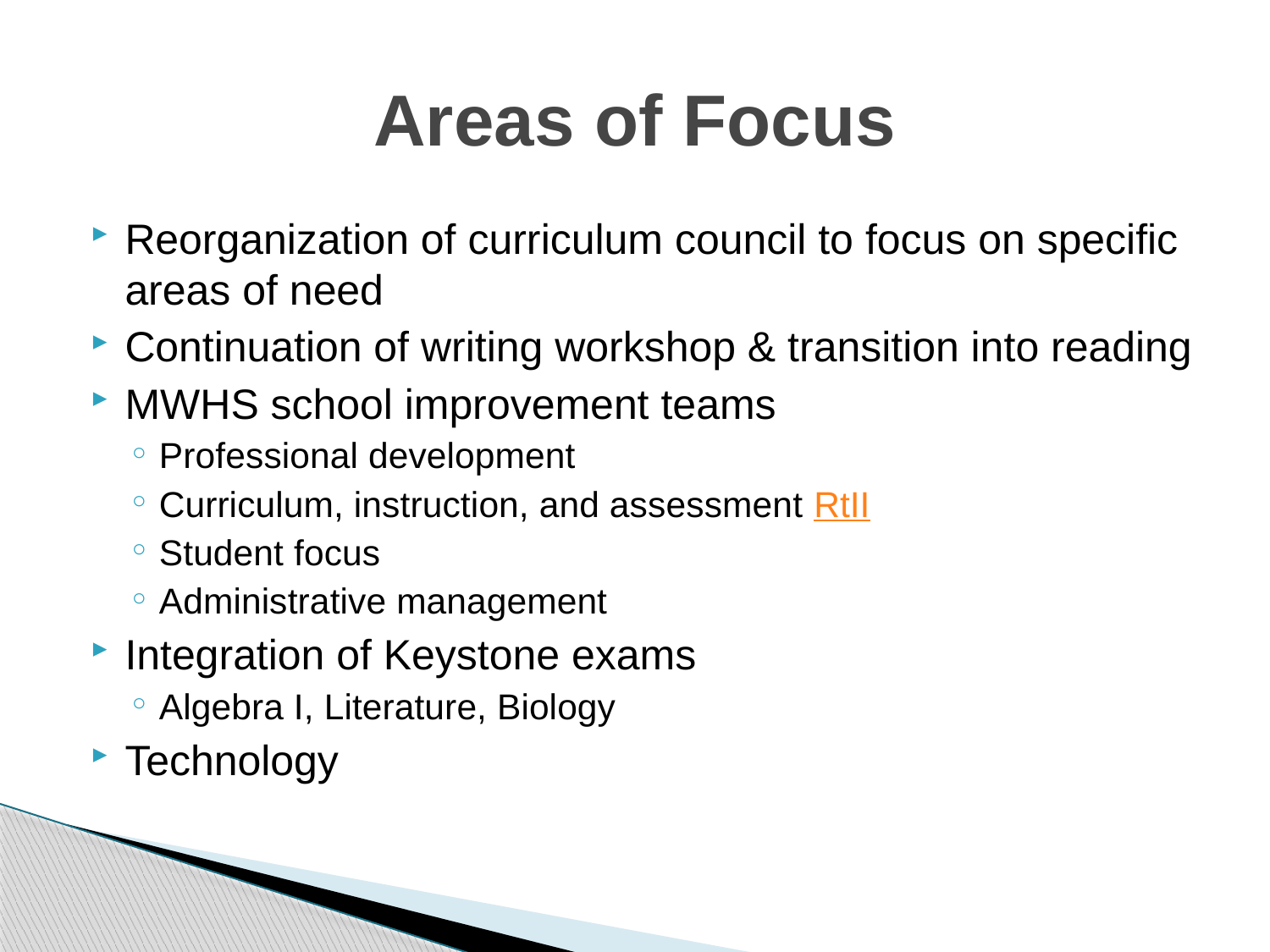

# Areas of Focus
Reorganization of curriculum council to focus on specific areas of need
Continuation of writing workshop & transition into reading
MWHS school improvement teams
Professional development
Curriculum, instruction, and assessment RtII
Student focus
Administrative management
Integration of Keystone exams
Algebra I, Literature, Biology
Technology